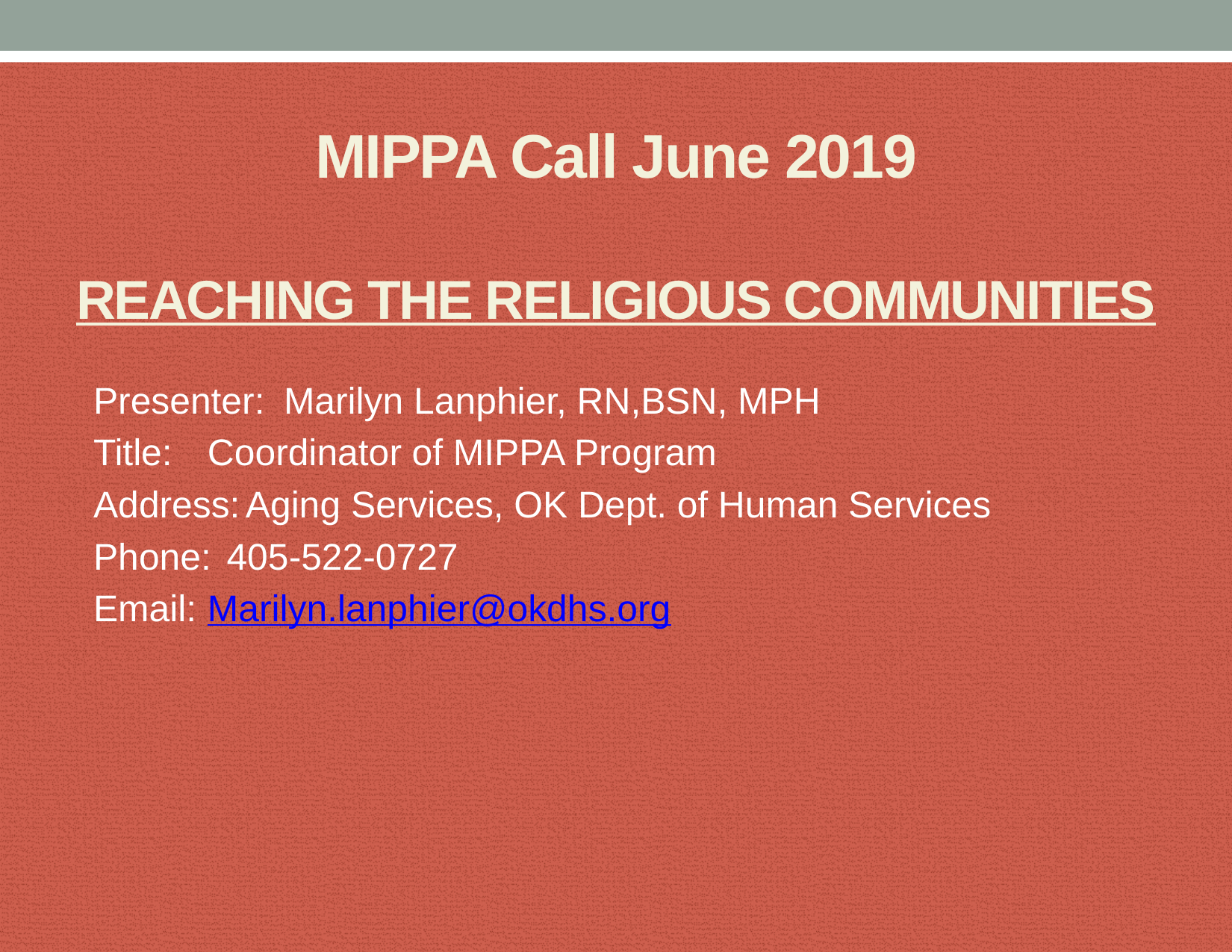

# MIPPA Call June 2019 REACHING THE RELIGIOUS COMMUNITIES

Presenter:	Marilyn Lanphier, RN,BSN, MPH
Title:		Coordinator of MIPPA Program
Address:	Aging Services, OK Dept. of Human Services
Phone:	405-522-0727
Email: 	Marilyn.lanphier@okdhs.org